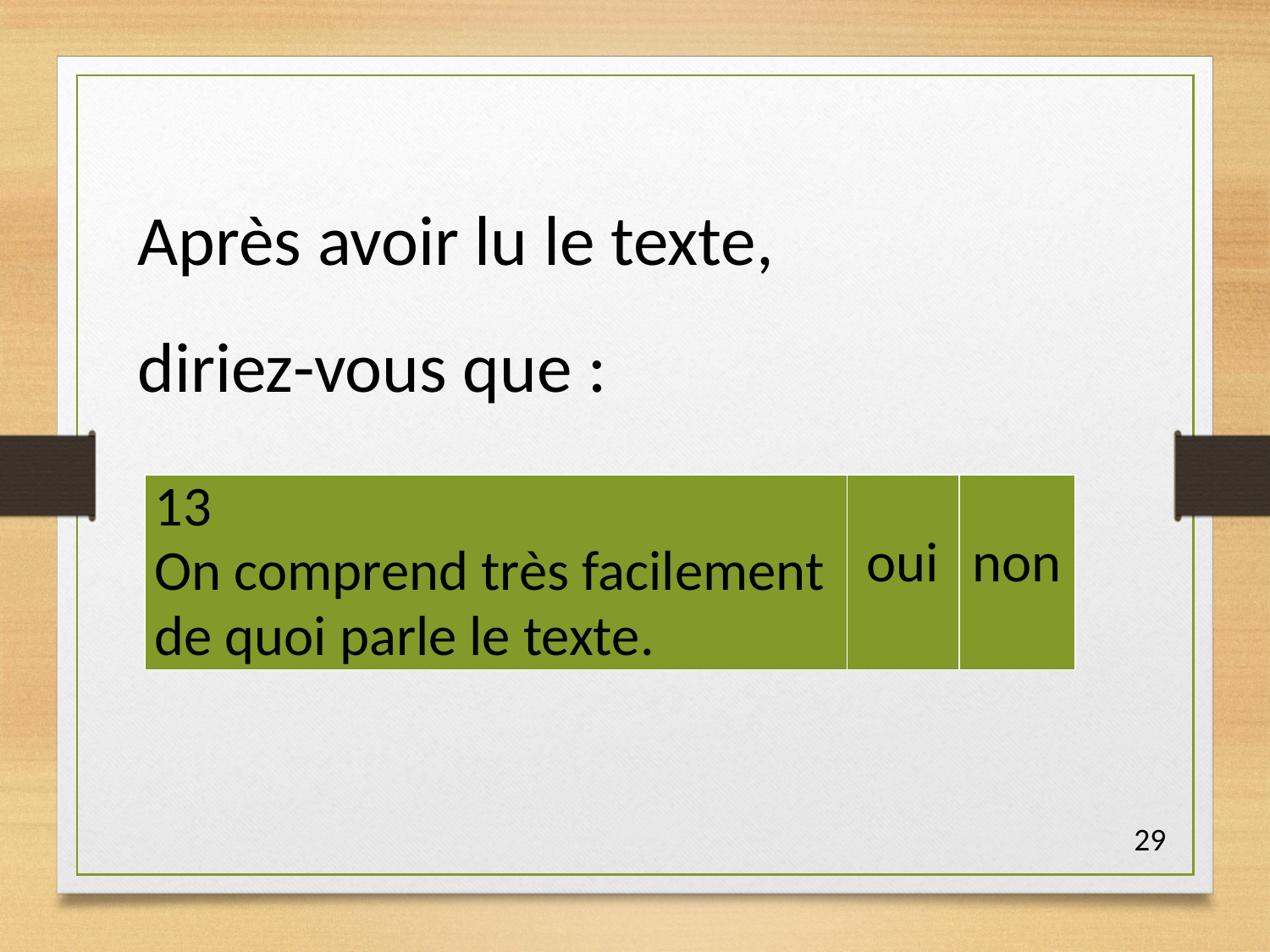

Après avoir lu le texte,
diriez-vous que :
| 13 On comprend très facilement de quoi parle le texte. | oui | non |
| --- | --- | --- |
29